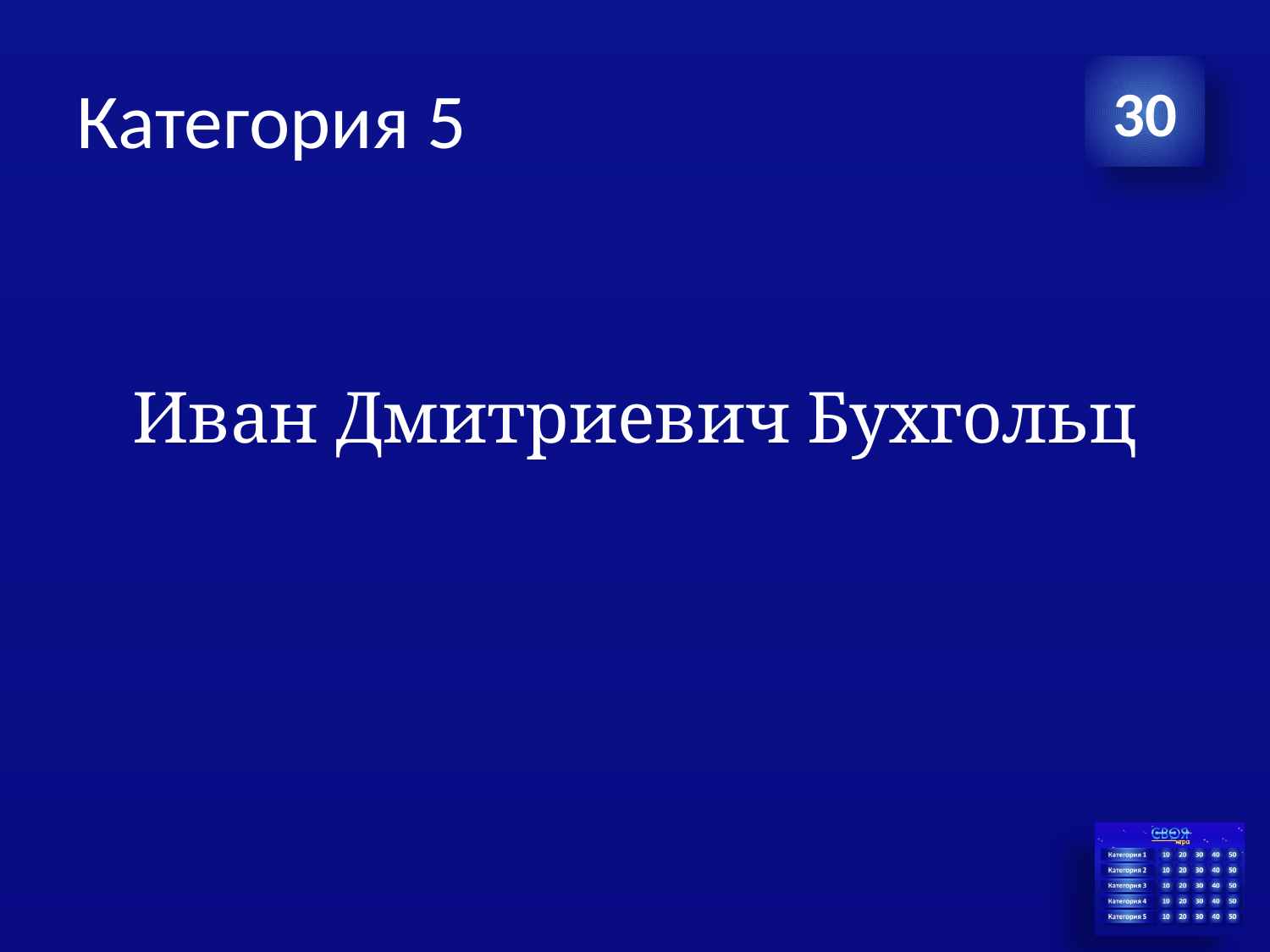

# Категория 5
30
Иван Дмитриевич Бухгольц